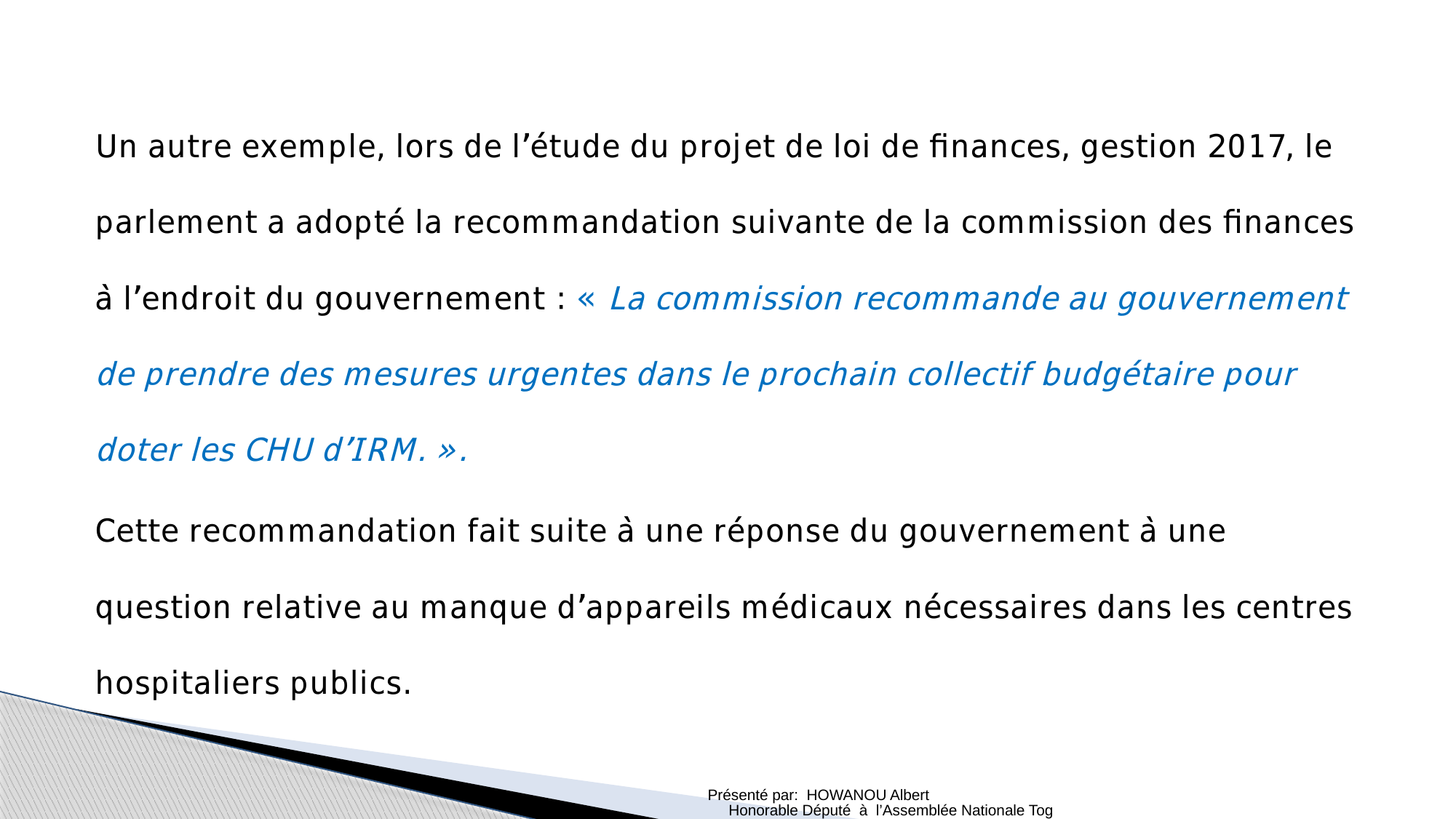

Un autre exemple, lors de l’étude du projet de loi de finances, gestion 2017, le parlement a adopté la recommandation suivante de la commission des finances à l’endroit du gouvernement : « La commission recommande au gouvernement de prendre des mesures urgentes dans le prochain collectif budgétaire pour doter les CHU d’IRM. ».
Cette recommandation fait suite à une réponse du gouvernement à une question relative au manque d’appareils médicaux nécessaires dans les centres hospitaliers publics.

Présenté par:  HOWANOU Albert                                    Honorable Député  à  l’Assemblée Nationale Togolaise